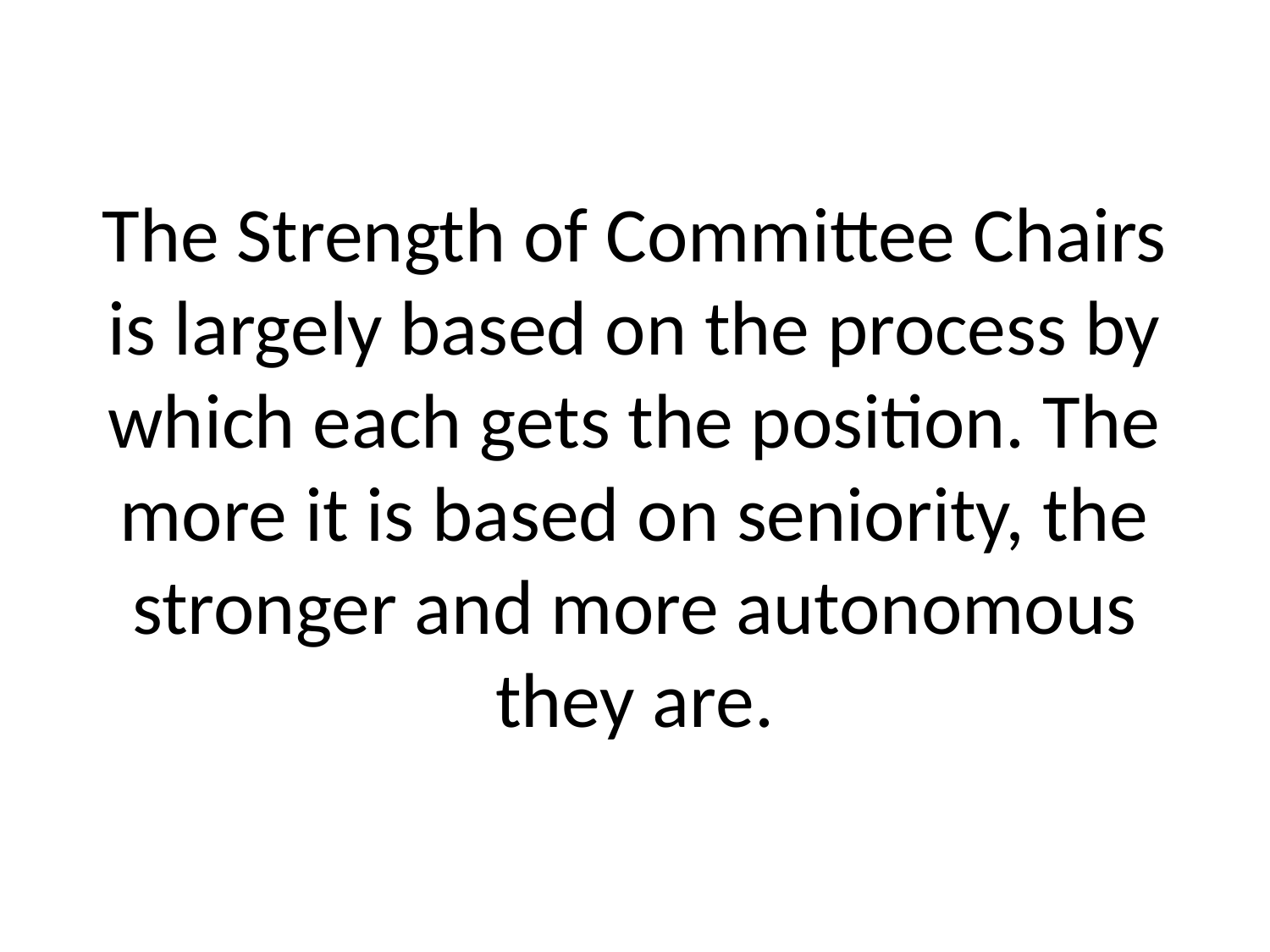

# The Strength of Committee Chairs is largely based on the process by which each gets the position. The more it is based on seniority, the stronger and more autonomous they are.